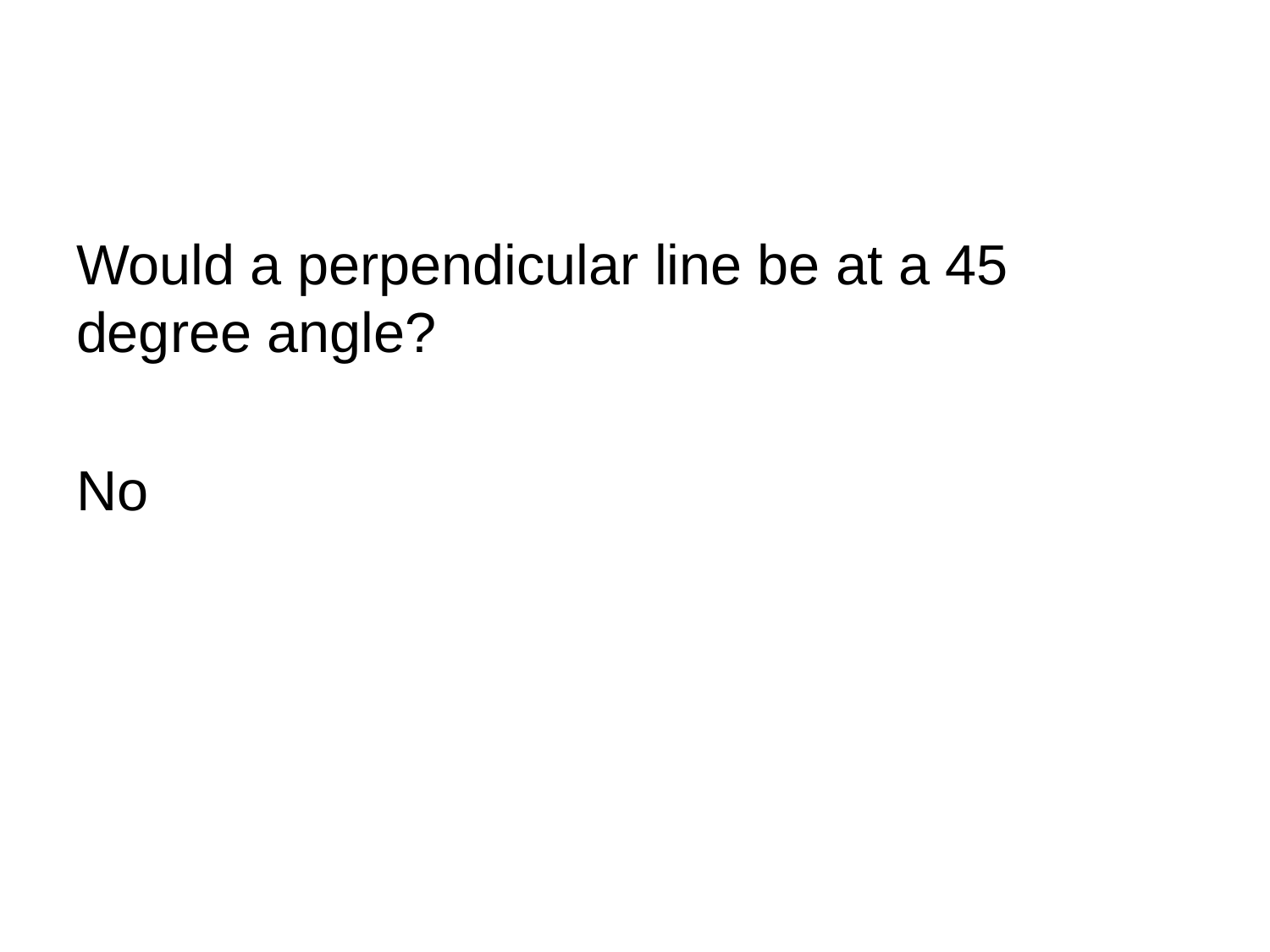

Would a perpendicular line be at a 45 degree angle?

No